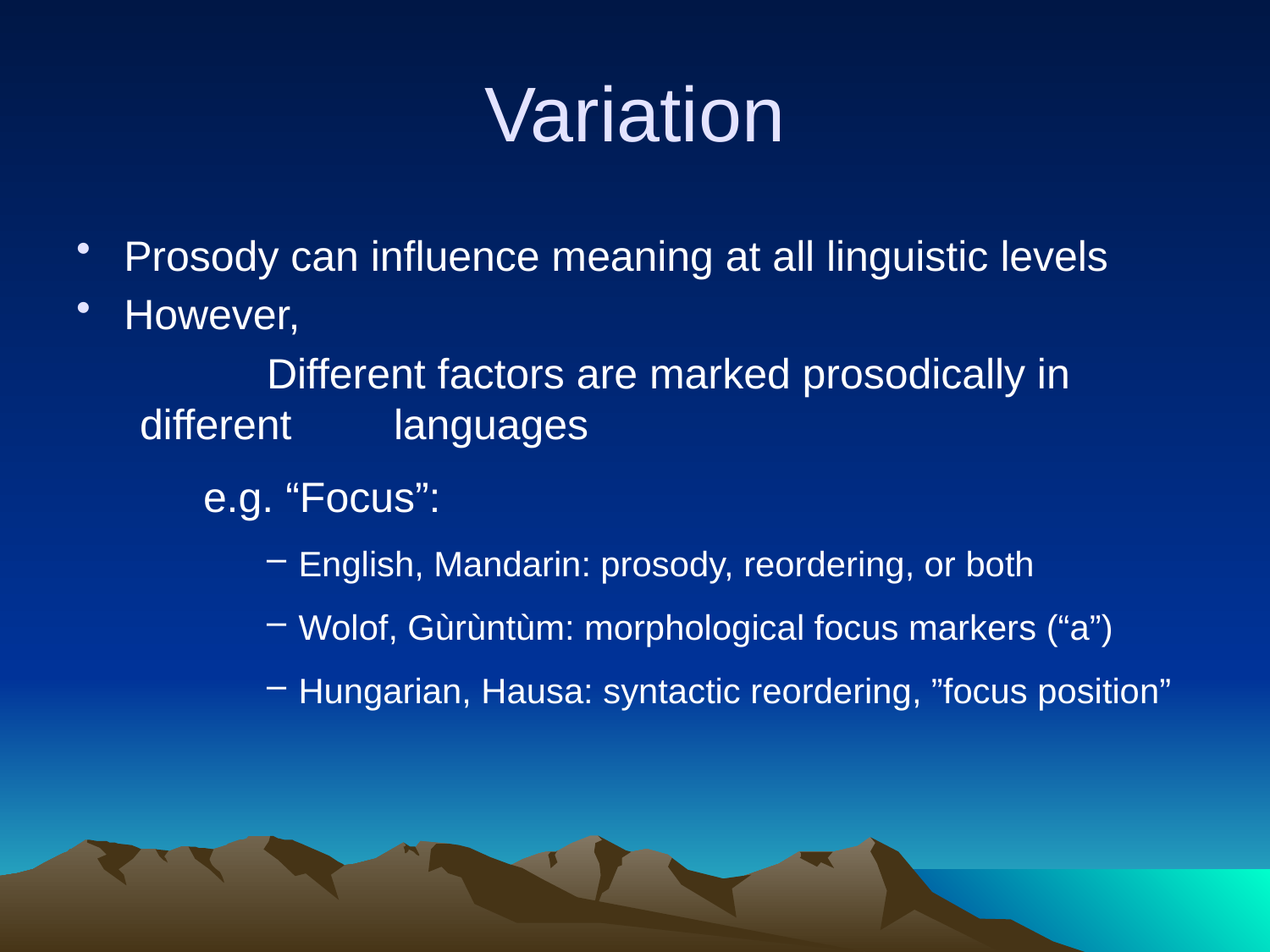

# Variation
Prosody can influence meaning at all linguistic levels
However,
	Different factors are marked prosodically in different 	languages
e.g. “Focus”:
English, Mandarin: prosody, reordering, or both
Wolof, Gùrùntùm: morphological focus markers (“a”)
Hungarian, Hausa: syntactic reordering, ”focus position”